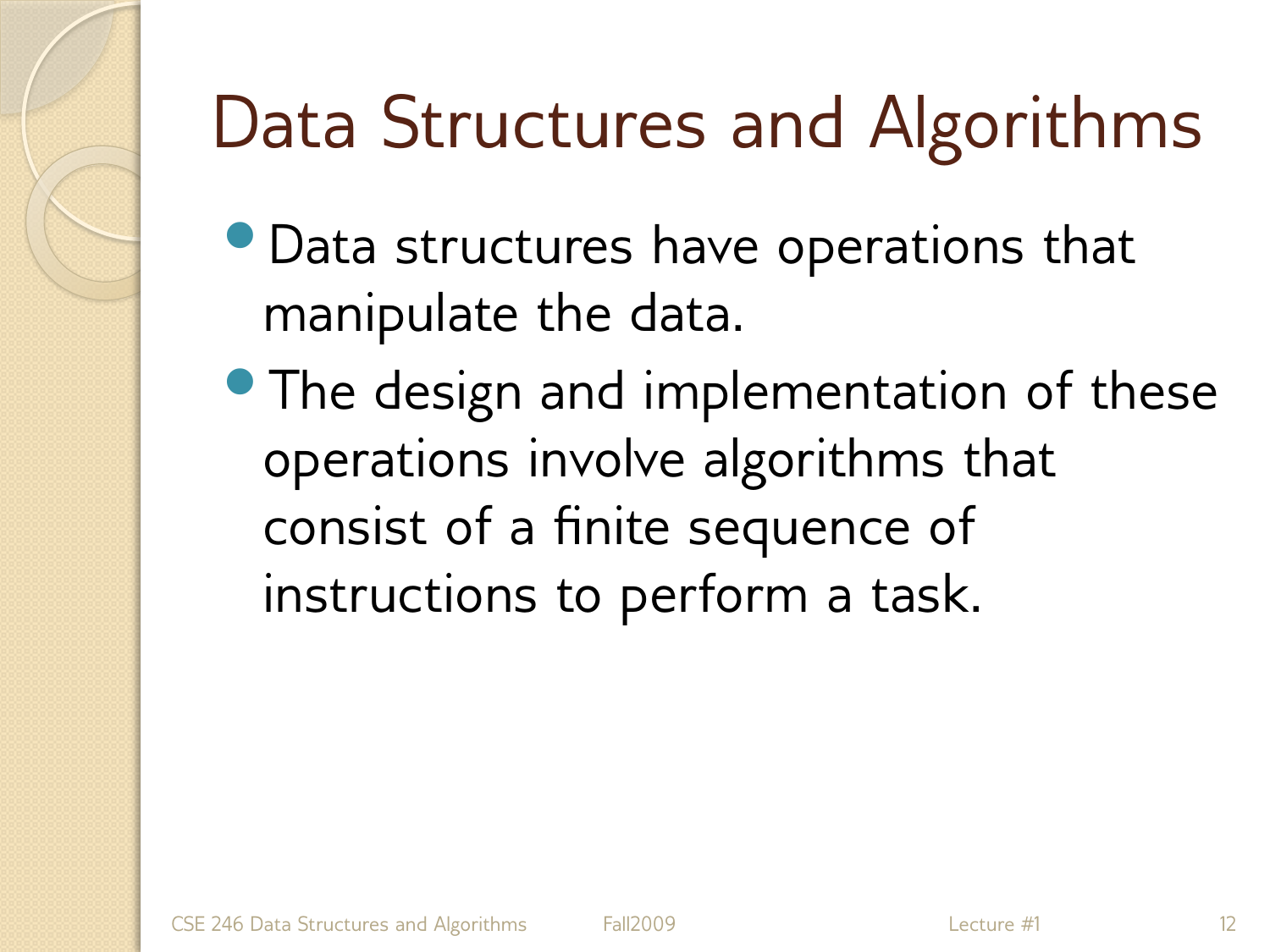

# Data Structures and Algorithms
Data structures have operations that manipulate the data.
The design and implementation of these operations involve algorithms that consist of a finite sequence of instructions to perform a task.

CSE 246 Data Structures and Algorithms            Fall2009                                           Lecture #1
12